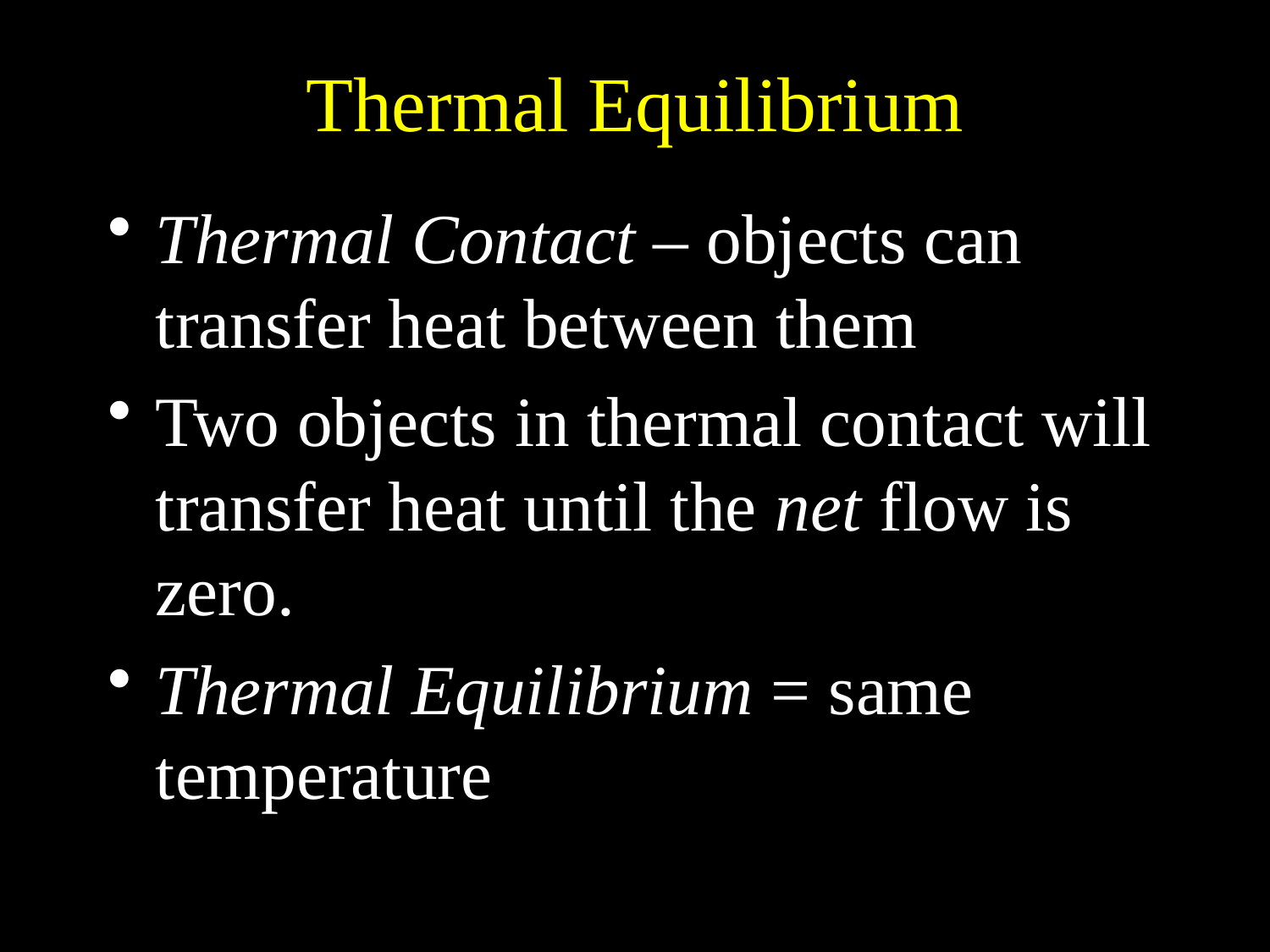

# Thermal Equilibrium
Thermal Contact – objects can transfer heat between them
Two objects in thermal contact will transfer heat until the net flow is zero.
Thermal Equilibrium = same temperature